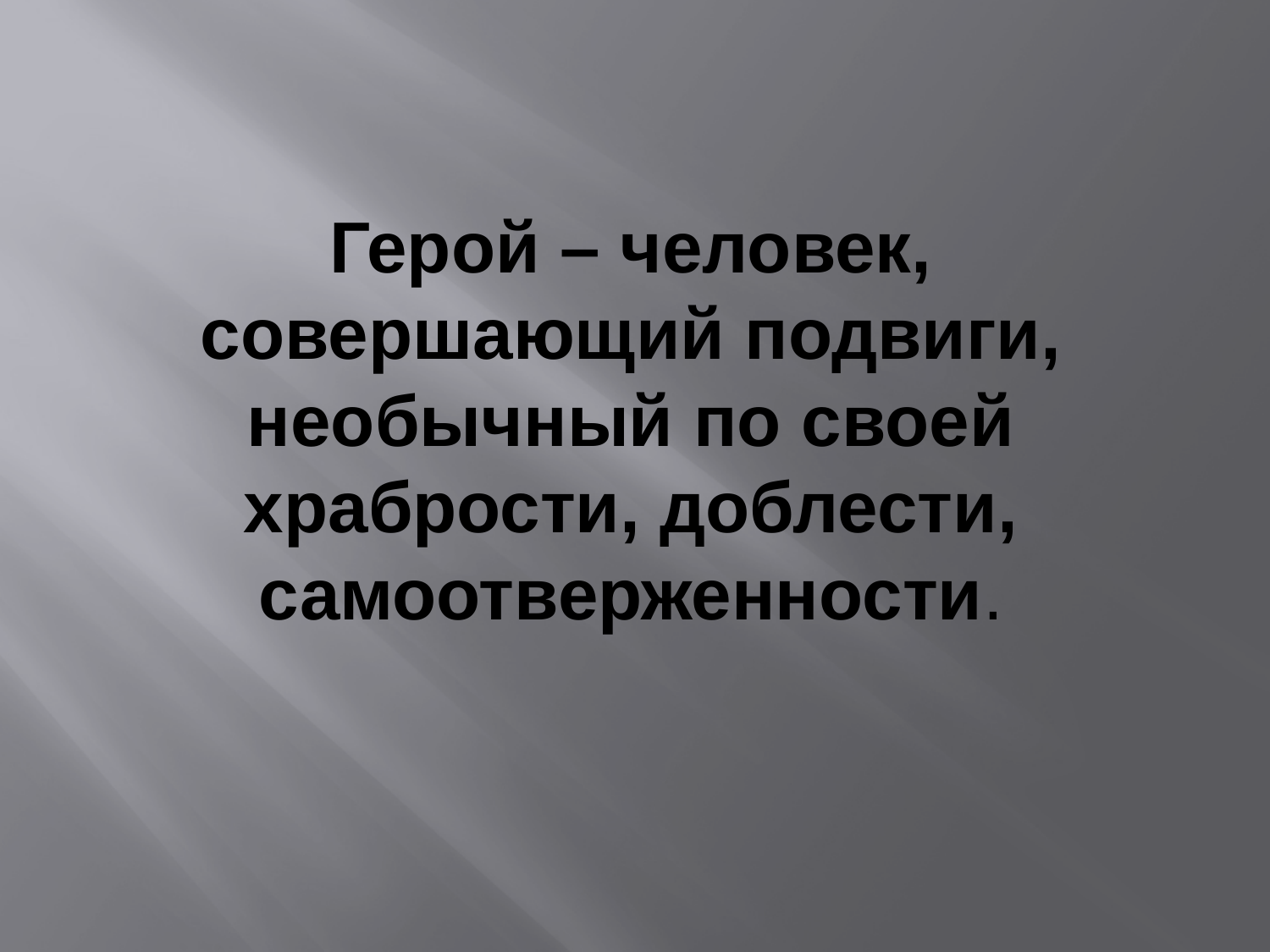

# Герой – человек, совершающий подвиги, необычный по своей храбрости, доблести, самоотверженности.